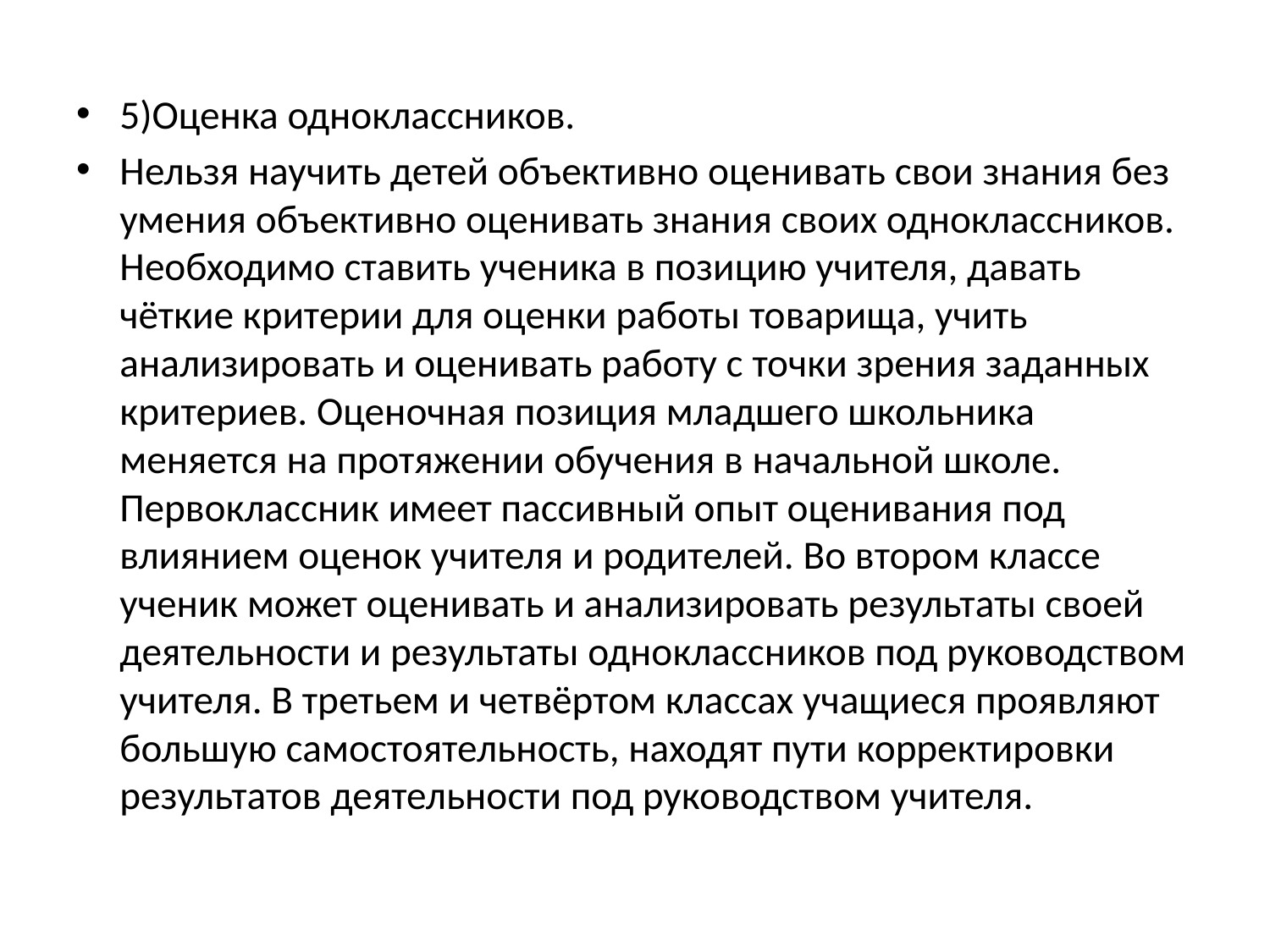

5)Оценка одноклассников.
Нельзя научить детей объективно оценивать свои знания без умения объективно оценивать знания своих одноклассников. Необходимо ставить ученика в позицию учителя, давать чёткие критерии для оценки работы товарища, учить анализировать и оценивать работу с точки зрения заданных критериев. Оценочная позиция младшего школьника меняется на протяжении обучения в начальной школе. Первоклассник имеет пассивный опыт оценивания под влиянием оценок учителя и родителей. Во втором классе ученик может оценивать и анализировать результаты своей деятельности и результаты одноклассников под руководством учителя. В третьем и четвёртом классах учащиеся проявляют большую самостоятельность, находят пути корректировки результатов деятельности под руководством учителя.